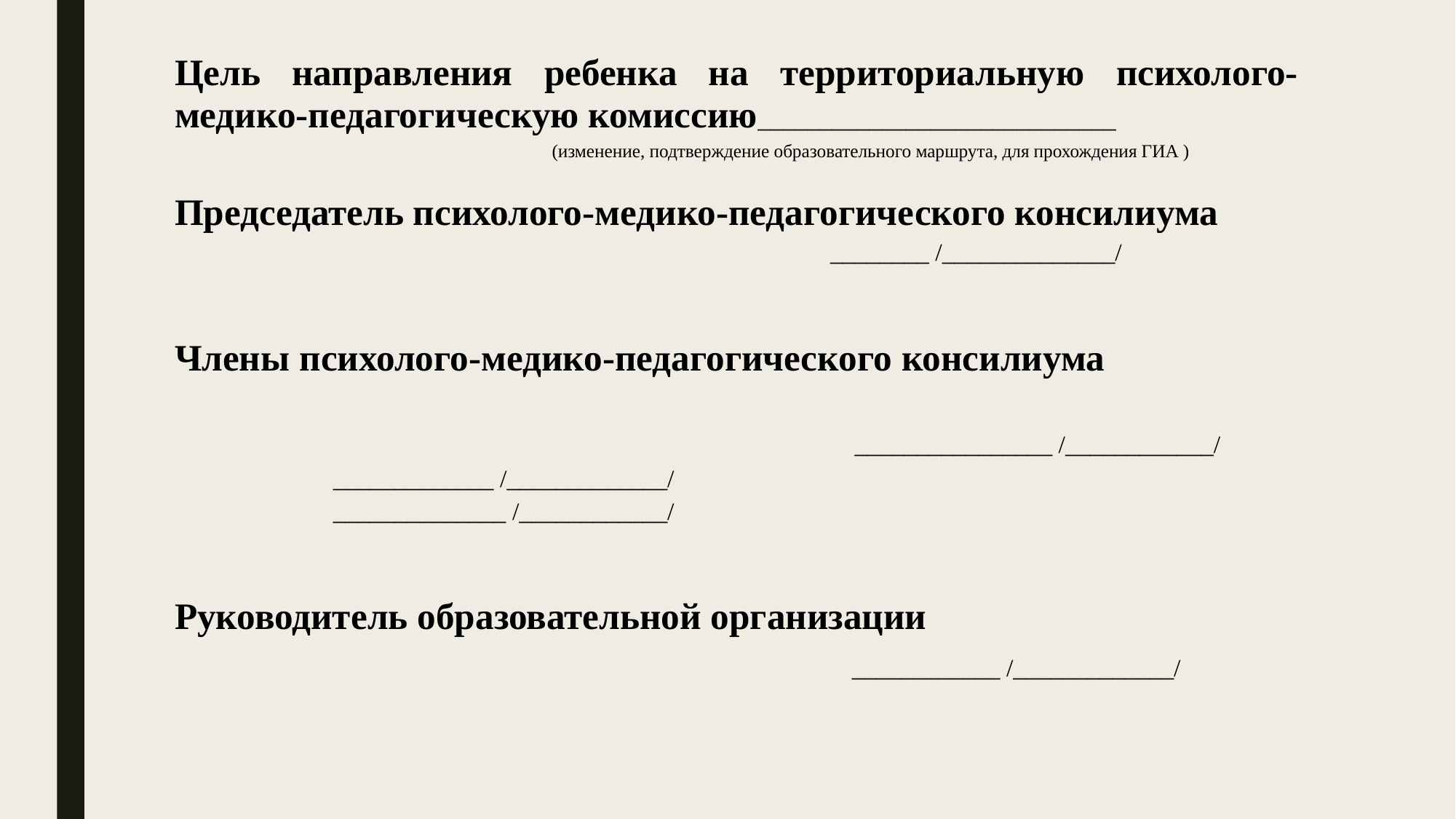

Цель направления ребенка на территориальную психолого-медико-педагогическую комиссию_____________________________
                                                           (изменение, подтверждение образовательного маршрута, для прохождения ГИА )

Председатель психолого-медико-педагогического консилиума
                                                                                                          ________ /______________/

Члены психолого-медико-педагогического консилиума
                                                                                         ________________ /____________/
					                    _____________ /_____________/
					                    ______________ /____________/

Руководитель образовательной организации
                                                                              ____________ /_____________/